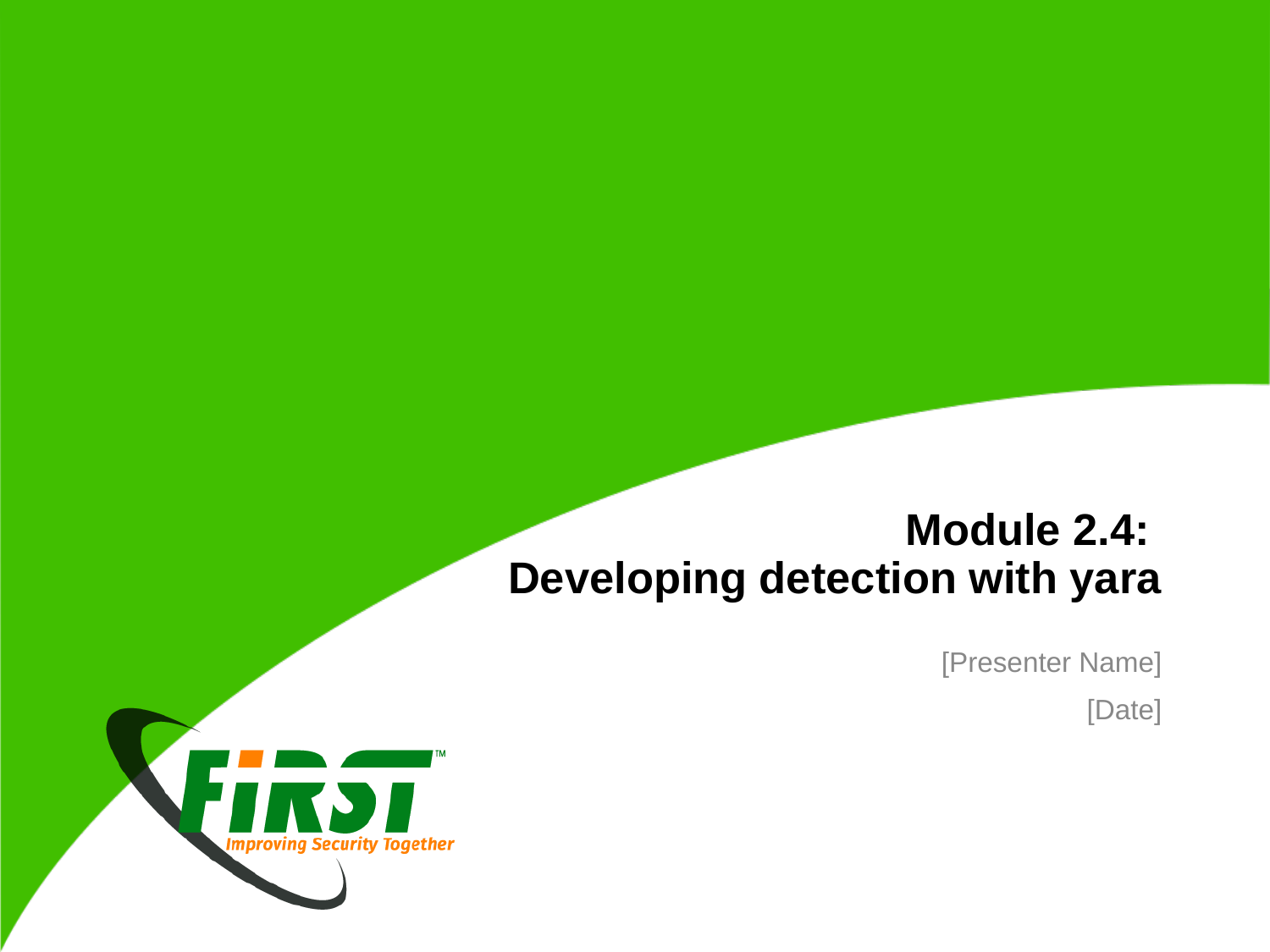

# Module 2.4: Developing detection with yara
[Presenter Name]
[Date]